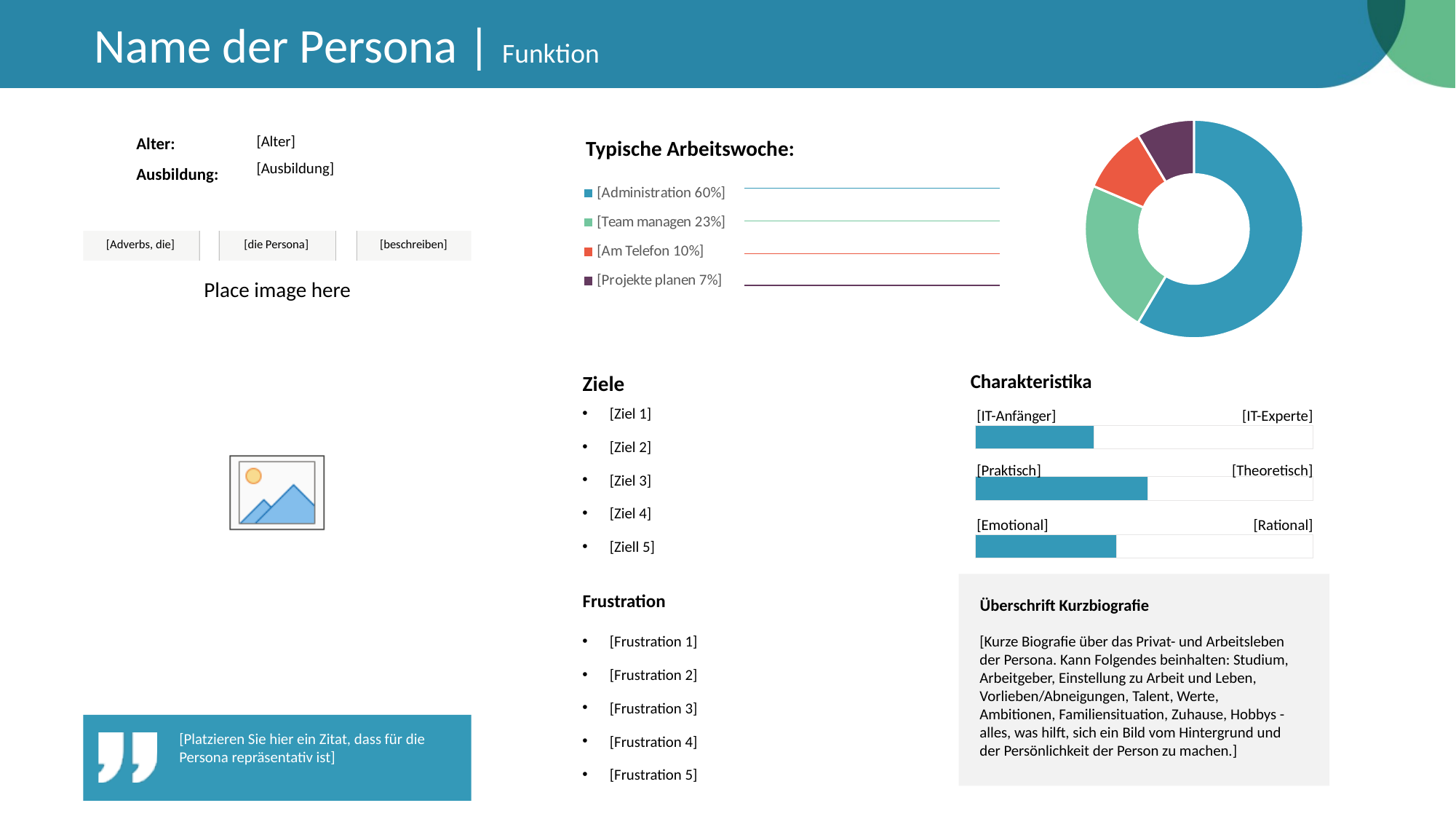

Name der Persona | Funktion

### Chart

| Category |  |
|---|---|
| [Administration 60%] | 8.2 |
| [Team managen 23%] | 3.2 |
| [Am Telefon 10%] | 1.4 |
| [Projekte planen 7%] | 1.2 |
Typische Arbeitswoche:
Alter:
Ausbildung:
[Alter]
[Ausbildung]
[Adverbs, die]

[die Persona]
[beschreiben]

Ziele
Charakteristika
[IT-Anfänger]
[Praktisch]
[Emotional]
[IT-Experte]
[Theoretisch]
[Rational]
[Ziel 1]
[Ziel 2]
[Ziel 3]
[Ziel 4]
[Ziell 5]

Frustration
Überschrift Kurzbiografie
[Frustration 1]
[Frustration 2]
[Frustration 3]
[Frustration 4]
[Frustration 5]

[Kurze Biografie über das Privat- und Arbeitsleben der Persona. Kann Folgendes beinhalten: Studium, Arbeitgeber, Einstellung zu Arbeit und Leben, Vorlieben/Abneigungen, Talent, Werte, Ambitionen, Familiensituation, Zuhause, Hobbys - alles, was hilft, sich ein Bild vom Hintergrund und der Persönlichkeit der Person zu machen.]
[Platzieren Sie hier ein Zitat, dass für die Persona repräsentativ ist]